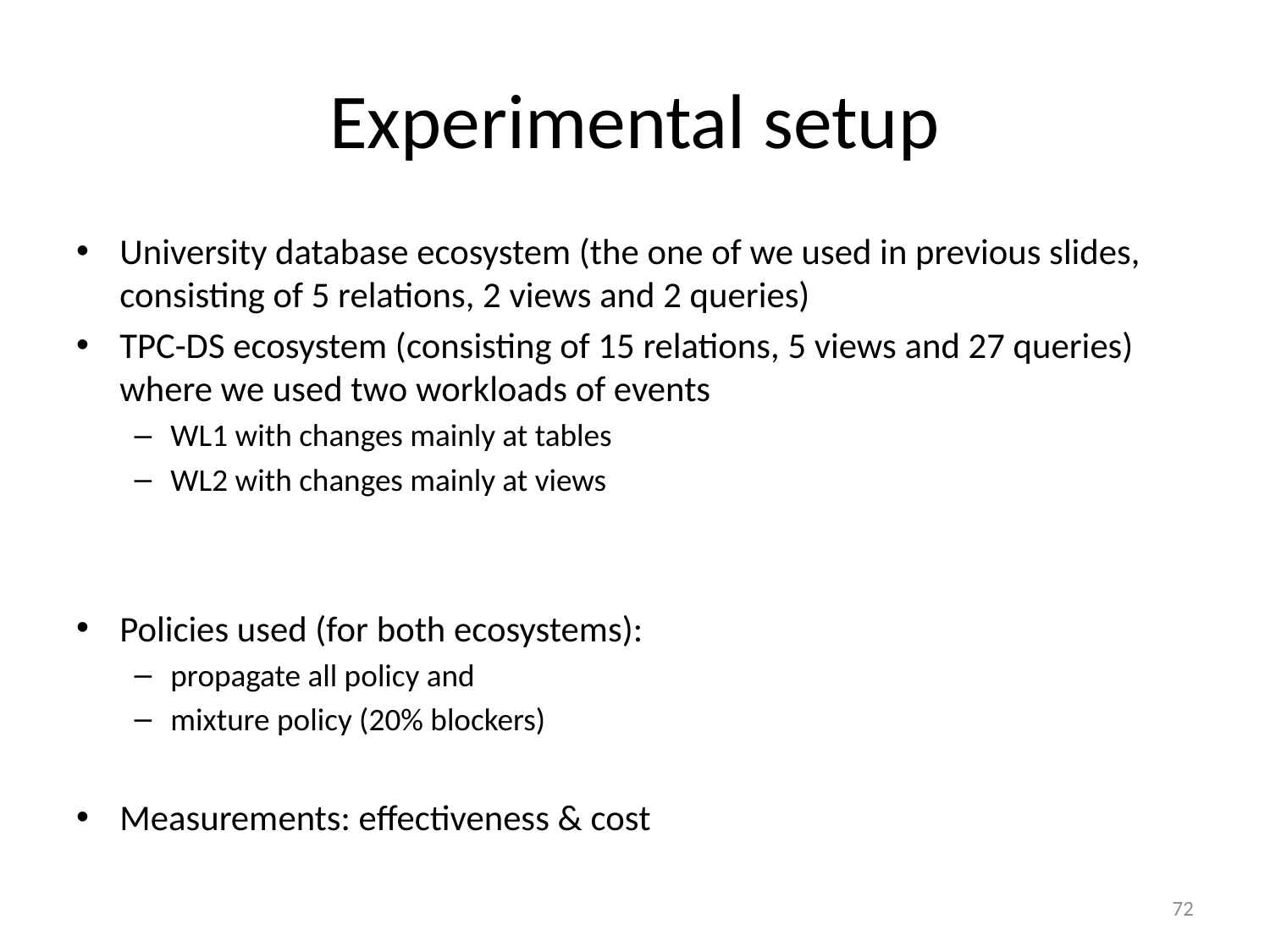

# Experimental setup
University database ecosystem (the one of we used in previous slides, consisting of 5 relations, 2 views and 2 queries)
TPC-DS ecosystem (consisting of 15 relations, 5 views and 27 queries) where we used two workloads of events
WL1 with changes mainly at tables
WL2 with changes mainly at views

Policies used (for both ecosystems):
propagate all policy and
mixture policy (20% blockers)

Measurements: effectiveness & cost

72